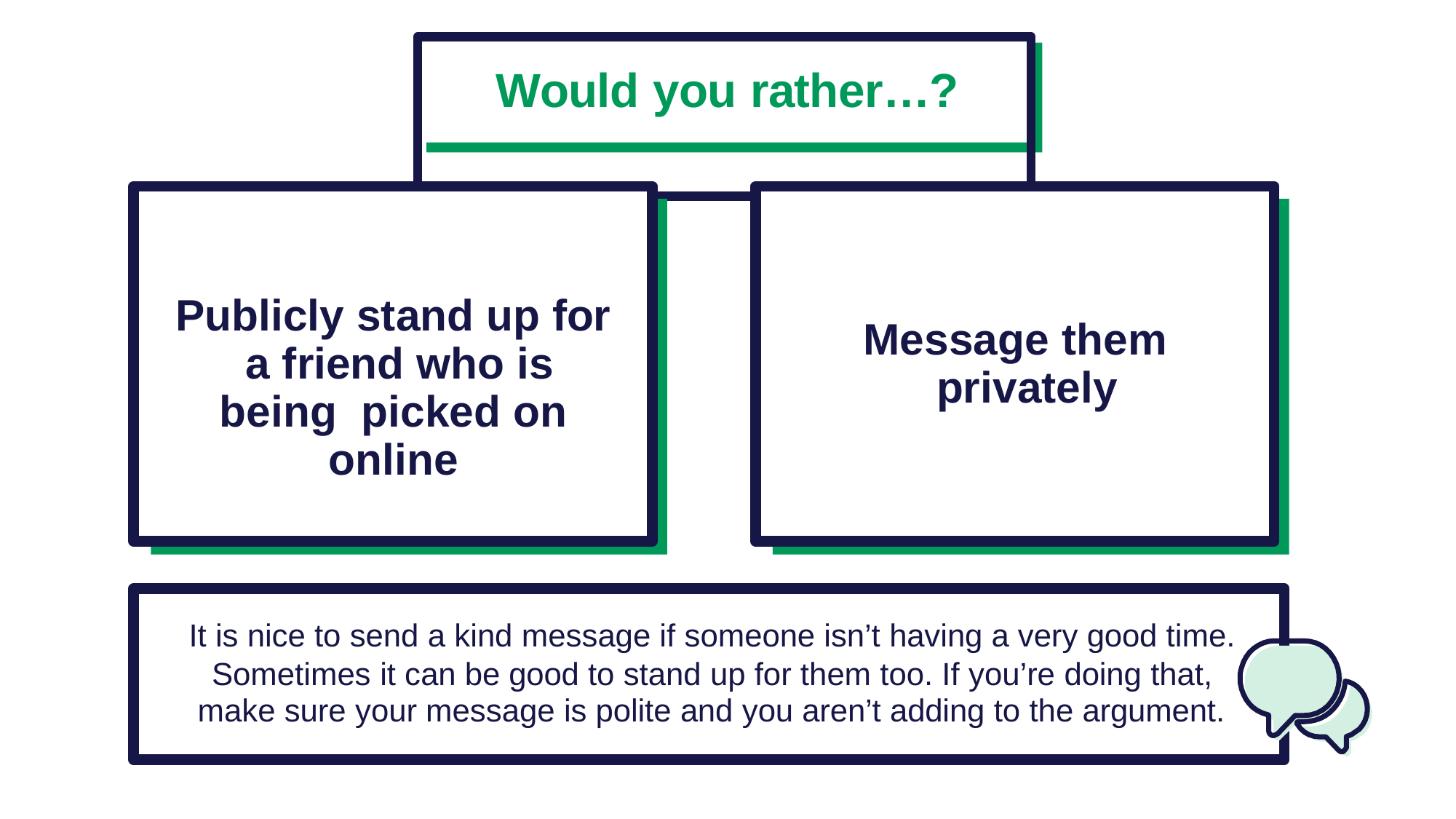

# Would you rather…?

Publicly stand up for  a friend who is being  picked on online
Message them  privately

It is nice to send a kind message if someone isn’t having a very good time.
Sometimes it can be good to stand up for them too. If you’re doing that,  make sure your message is polite and you aren’t adding to the argument.